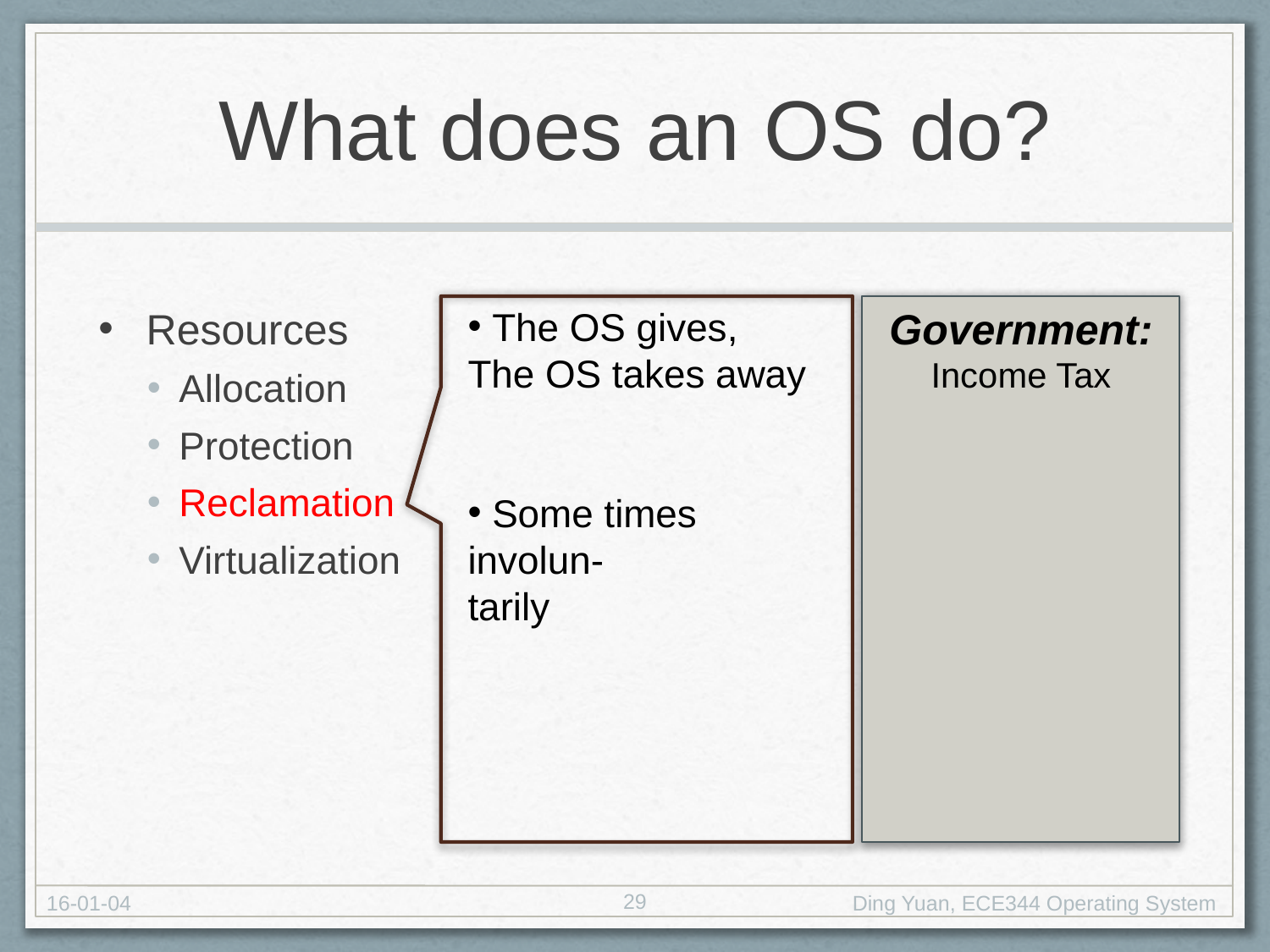

# What does an OS do?
Resources
Allocation
Protection
Reclamation
Virtualization

 The OS gives,
The OS takes away

 Some times involun-
tarily

Government:
Income Tax
29
16-01-04
Ding Yuan, ECE344 Operating System